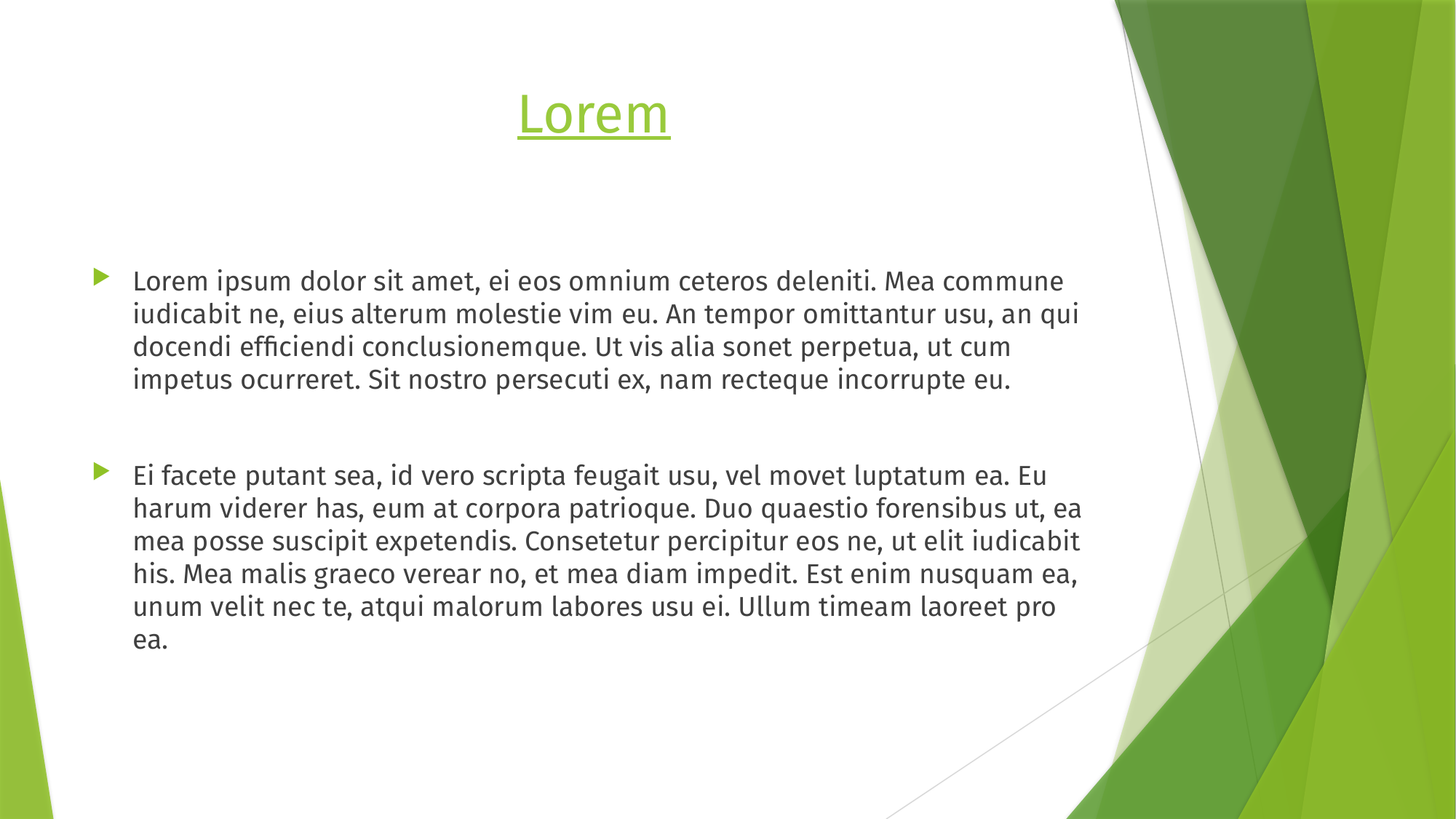

# Lorem
Lorem ipsum dolor sit amet, ei eos omnium ceteros deleniti. Mea commune iudicabit ne, eius alterum molestie vim eu. An tempor omittantur usu, an qui docendi efficiendi conclusionemque. Ut vis alia sonet perpetua, ut cum impetus ocurreret. Sit nostro persecuti ex, nam recteque incorrupte eu.

Ei facete putant sea, id vero scripta feugait usu, vel movet luptatum ea. Eu harum viderer has, eum at corpora patrioque. Duo quaestio forensibus ut, ea mea posse suscipit expetendis. Consetetur percipitur eos ne, ut elit iudicabit his. Mea malis graeco verear no, et mea diam impedit. Est enim nusquam ea, unum velit nec te, atqui malorum labores usu ei. Ullum timeam laoreet pro ea.